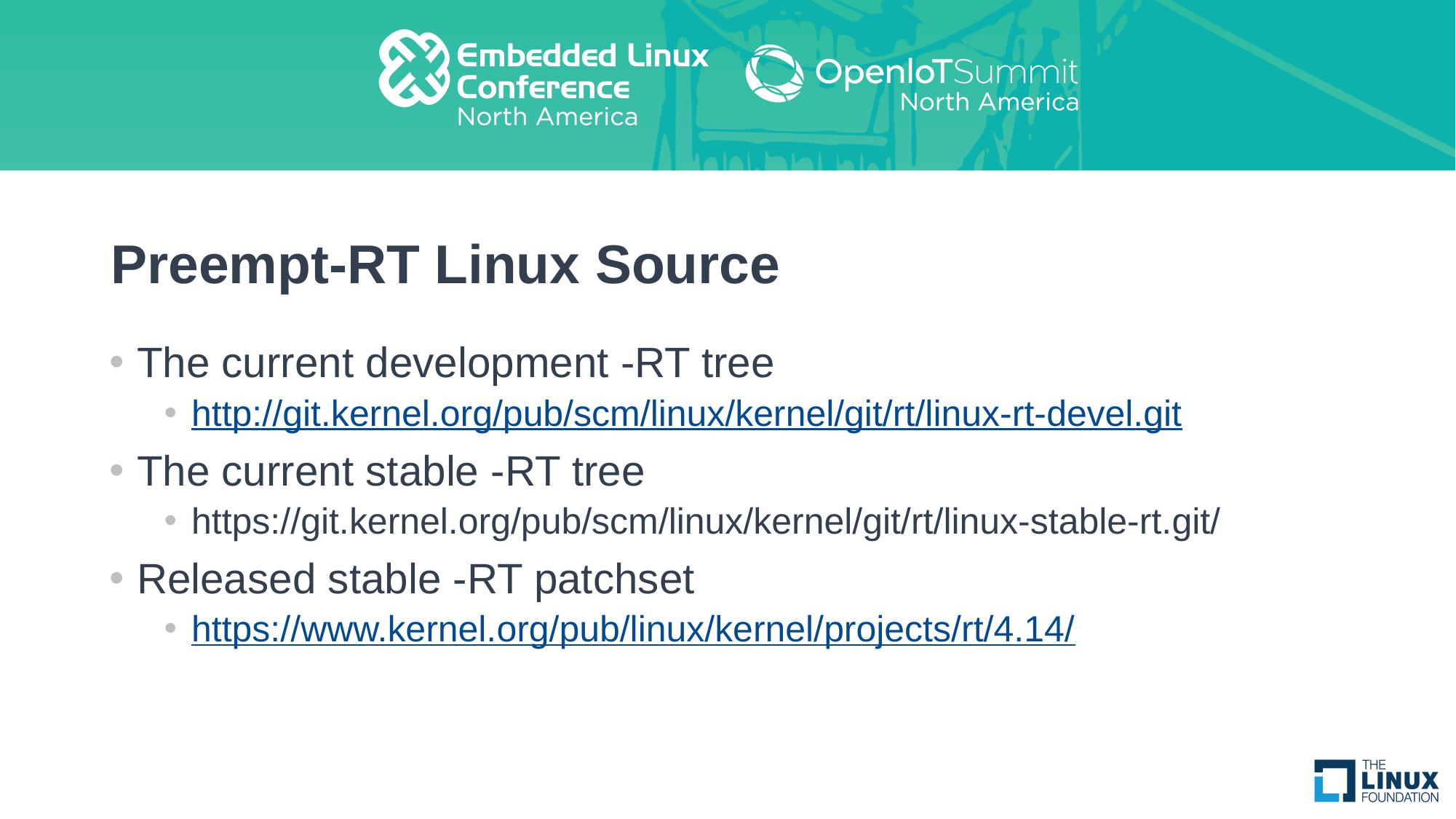

# Preempt-RT Linux Source
The current development -RT tree
http://git.kernel.org/pub/scm/linux/kernel/git/rt/linux-rt-devel.git
The current stable -RT tree
https://git.kernel.org/pub/scm/linux/kernel/git/rt/linux-stable-rt.git/
Released stable -RT patchset
https://www.kernel.org/pub/linux/kernel/projects/rt/4.14/